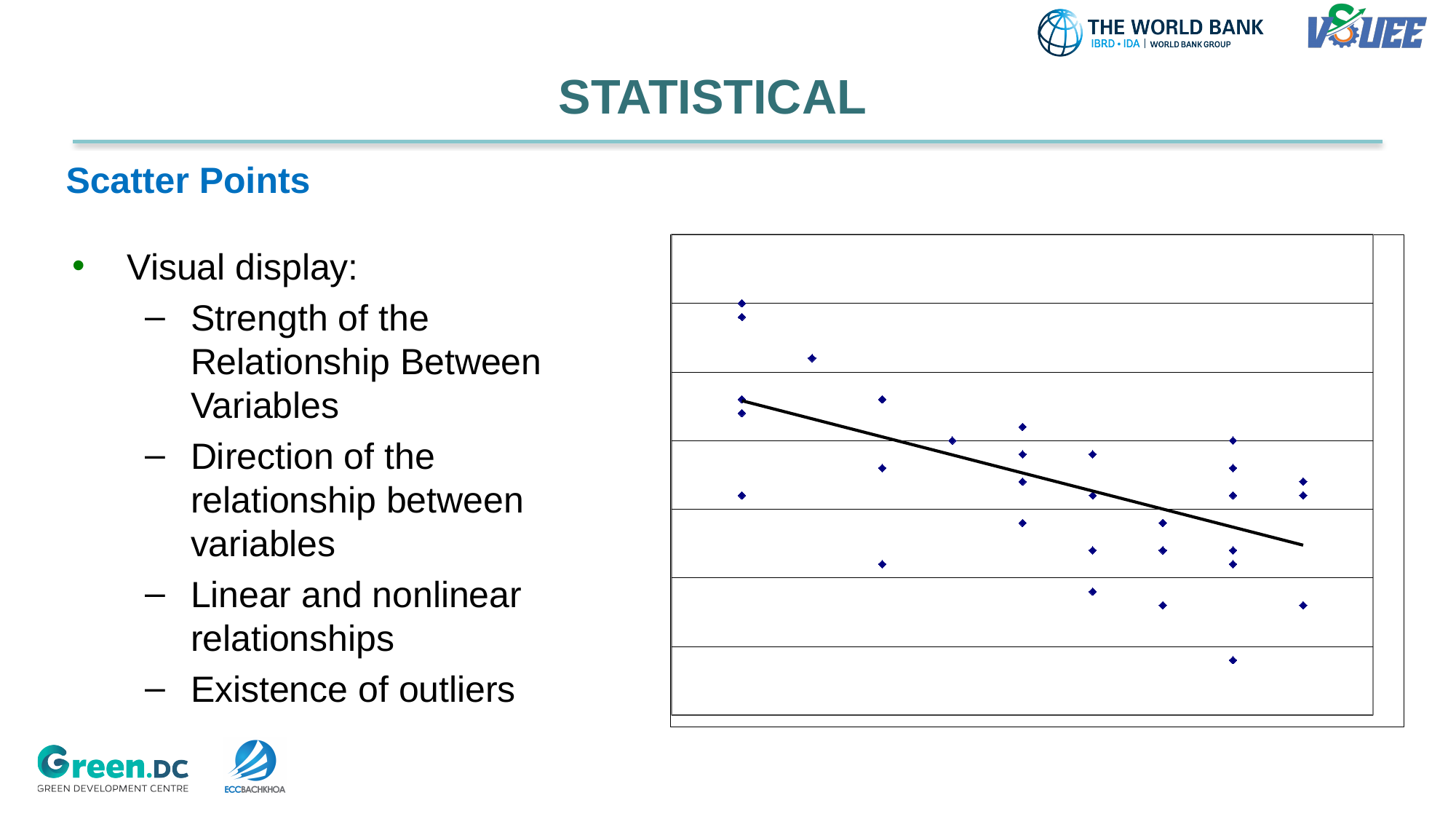

# STATISTICAL
Scatter Points

### Chart

| Category | Mjerni rezultat |
|---|---|
Visual display:
Strength of the Relationship Between Variables
Direction of the relationship between variables
Linear and nonlinear relationships
Existence of outliers